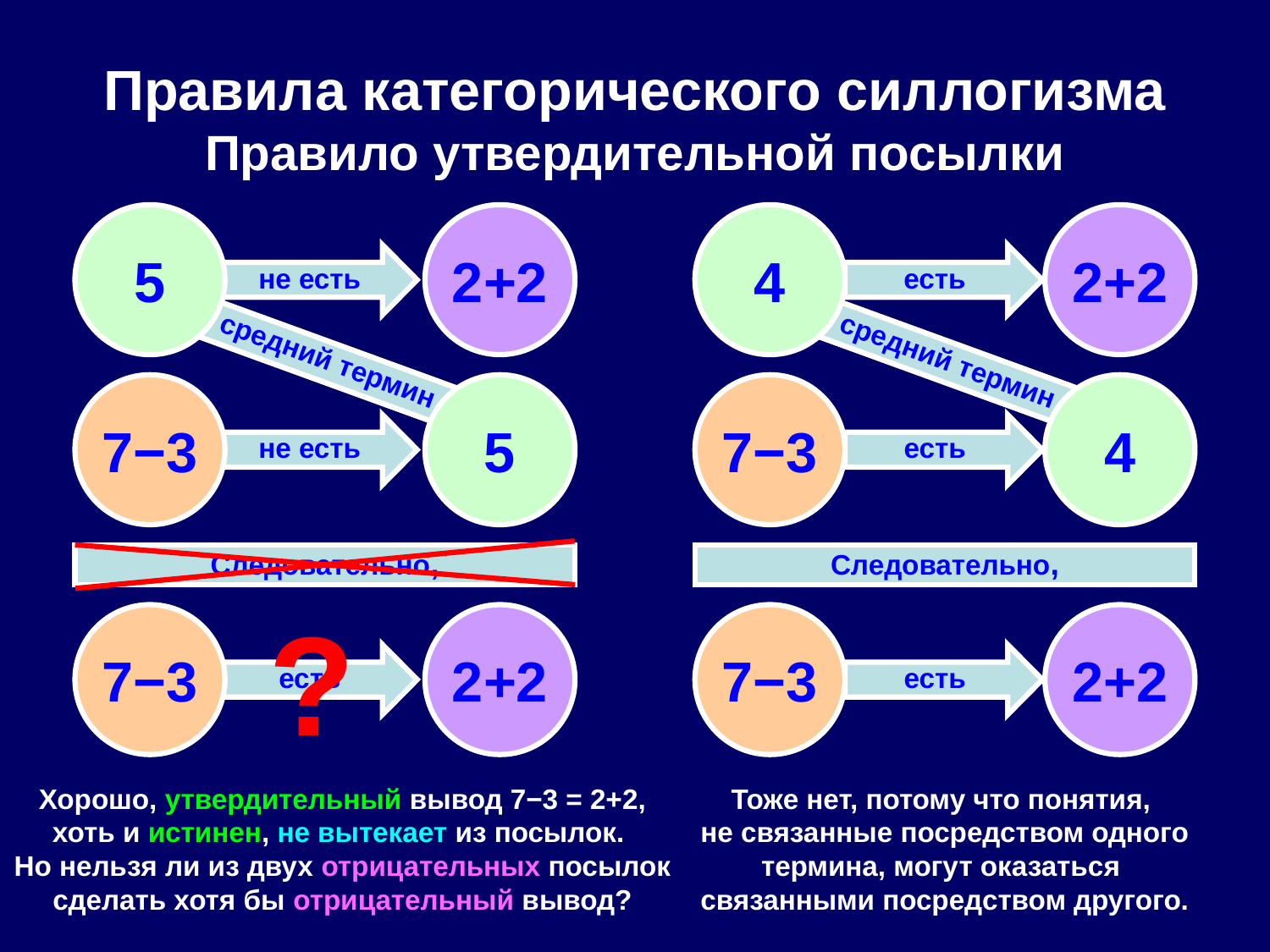

# Правила категорического силлогизма Правило утвердительной посылки
5
2+2
4
2+2
не есть
есть
есть
средний термин
есть
средний термин
7−3
5
7−3
4
не есть
есть
Следовательно,
Следовательно,
7−3
?
2+2
7−3
2+2
есть
есть
Хорошо, утвердительный вывод 7−3 = 2+2, хоть и истинен, не вытекает из посылок.
Но нельзя ли из двух отрицательных посылок сделать хотя бы отрицательный вывод?
Тоже нет, потому что понятия,
не связанные посредством одного термина, могут оказаться
связанными посредством другого.